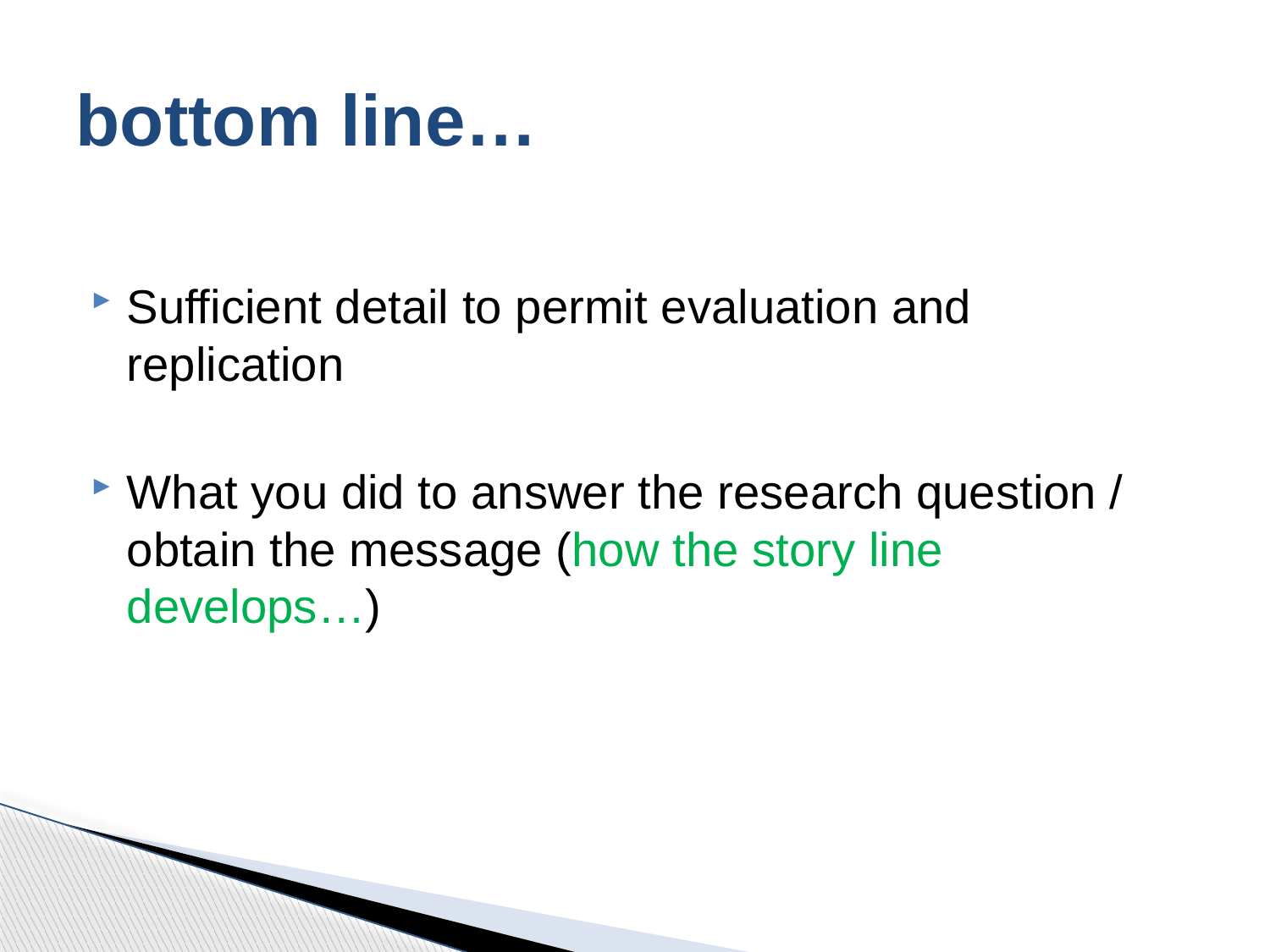

# bottom line…

Sufficient detail to permit evaluation and replication

What you did to answer the research question / obtain the message (how the story line develops…)